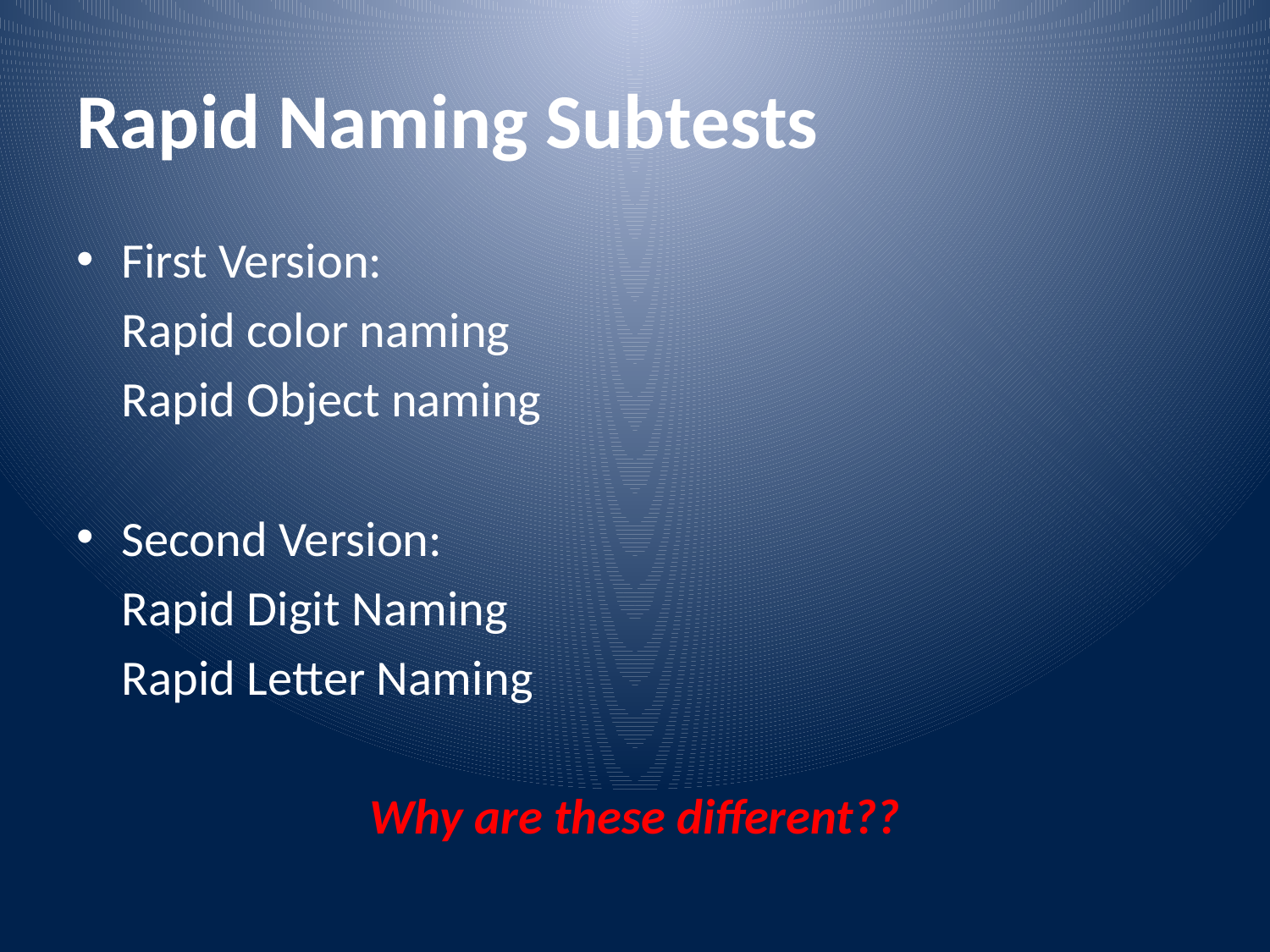

# Rapid Naming Subtests
First Version:
		Rapid color naming
		Rapid Object naming

Second Version:
		Rapid Digit Naming
		Rapid Letter Naming

Why are these different??